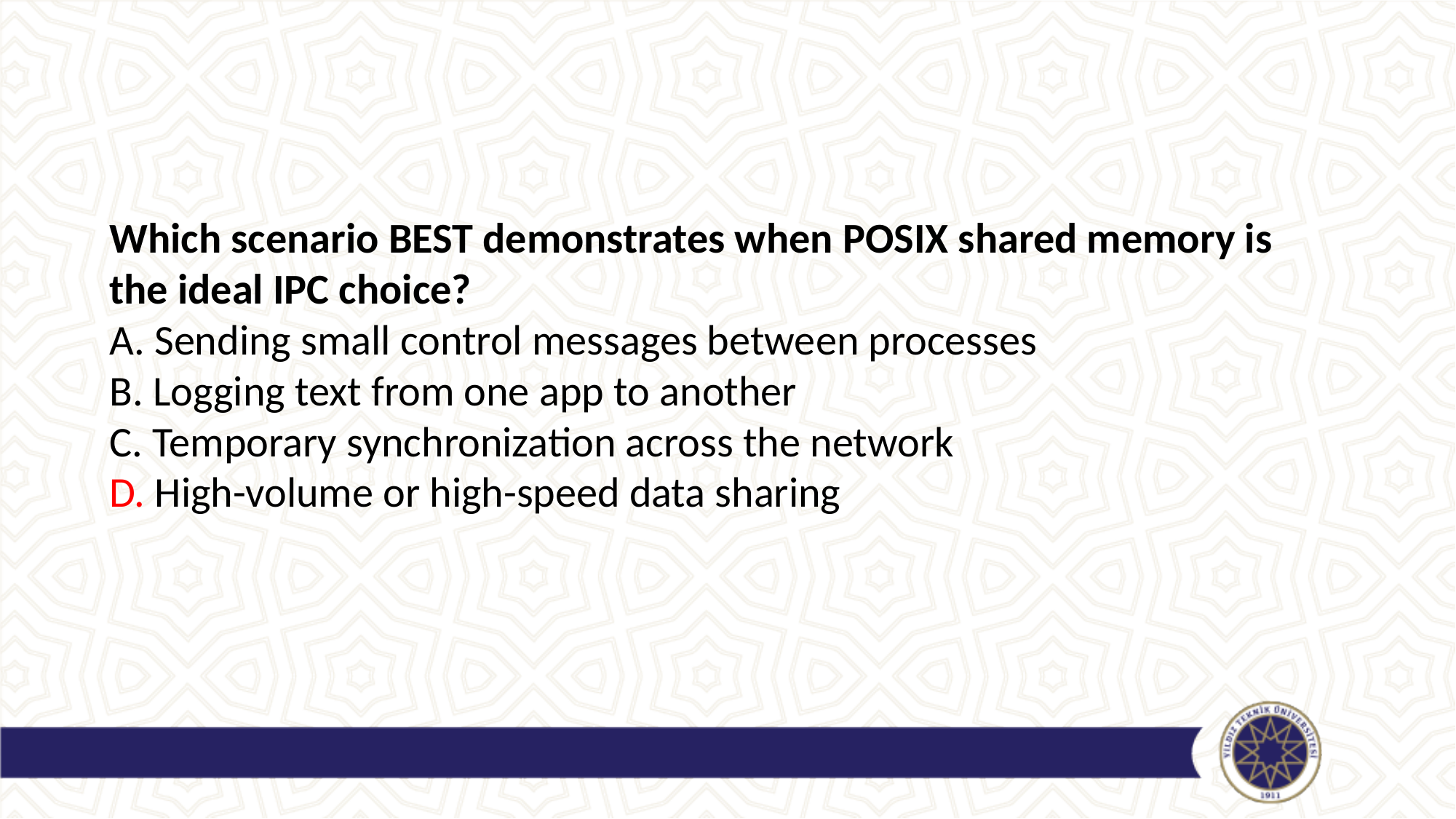

#
Which scenario BEST demonstrates when POSIX shared memory is the ideal IPC choice?
A. Sending small control messages between processes
B. Logging text from one app to another
C. Temporary synchronization across the network
D. High-volume or high-speed data sharing